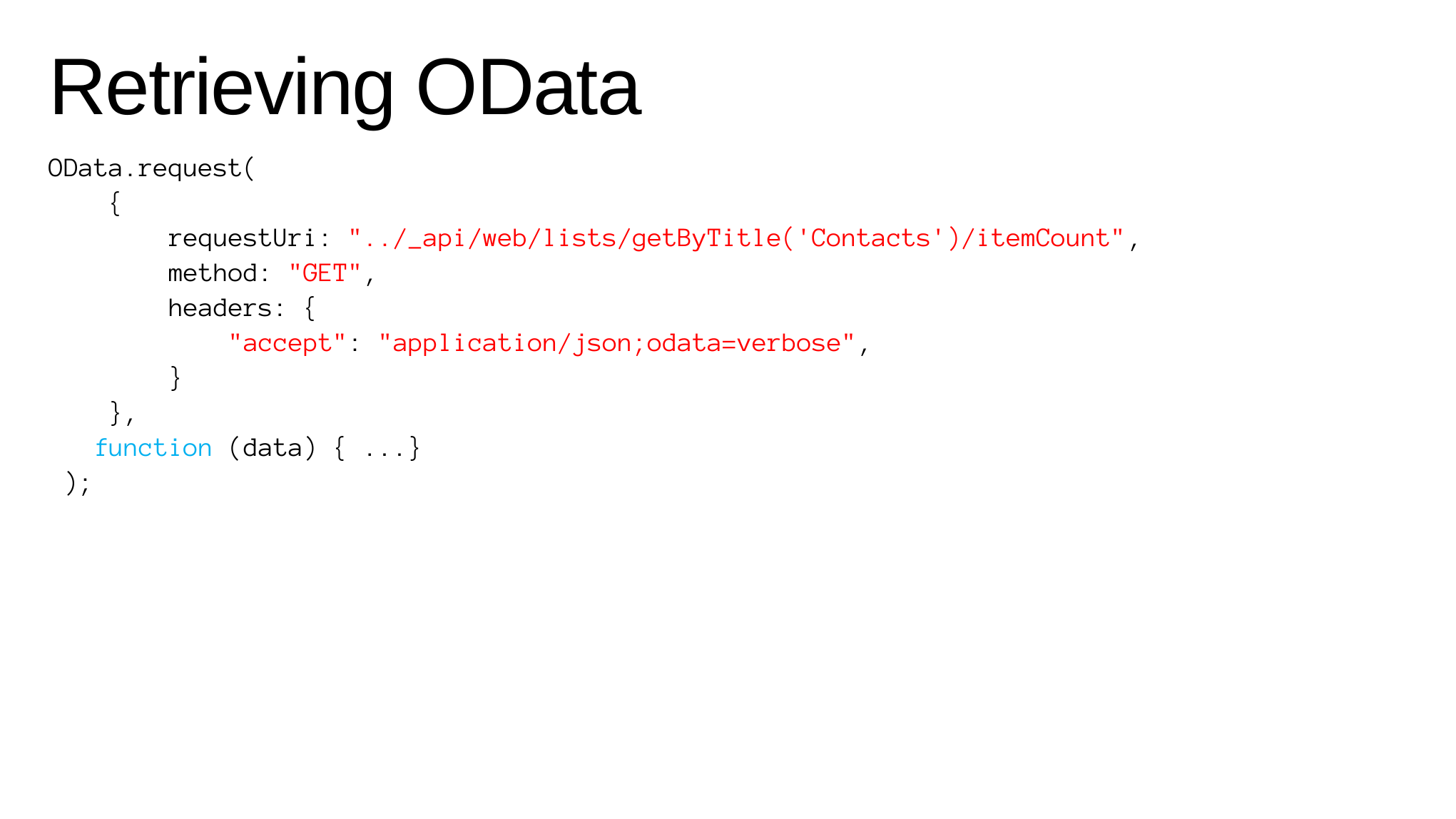

# Retrieving OData
OData.request(
    {
        requestUri: "../_api/web/lists/getByTitle('Contacts')/itemCount",
        method: "GET",
        headers: {
            "accept": "application/json;odata=verbose",
        }
    },
   function (data) { ...}
 );